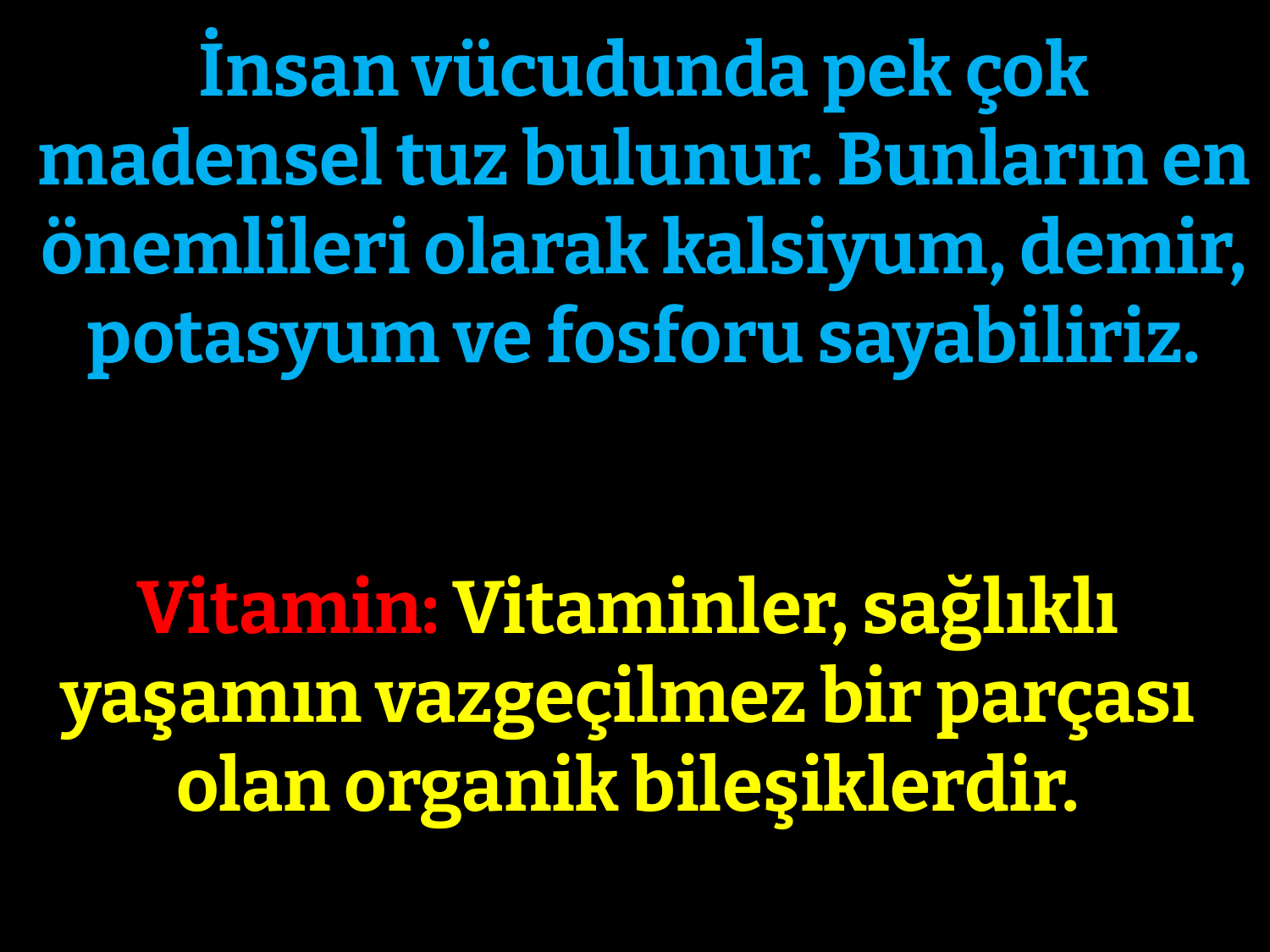

İnsan vücudunda pek çok madensel tuz bulunur. Bunların en önemlileri olarak kalsiyum, demir, potasyum ve fosforu sayabiliriz.
#

Vitamin: Vitaminler, sağlıklı yaşamın vazgeçilmez bir parçası olan organik bileşiklerdir.